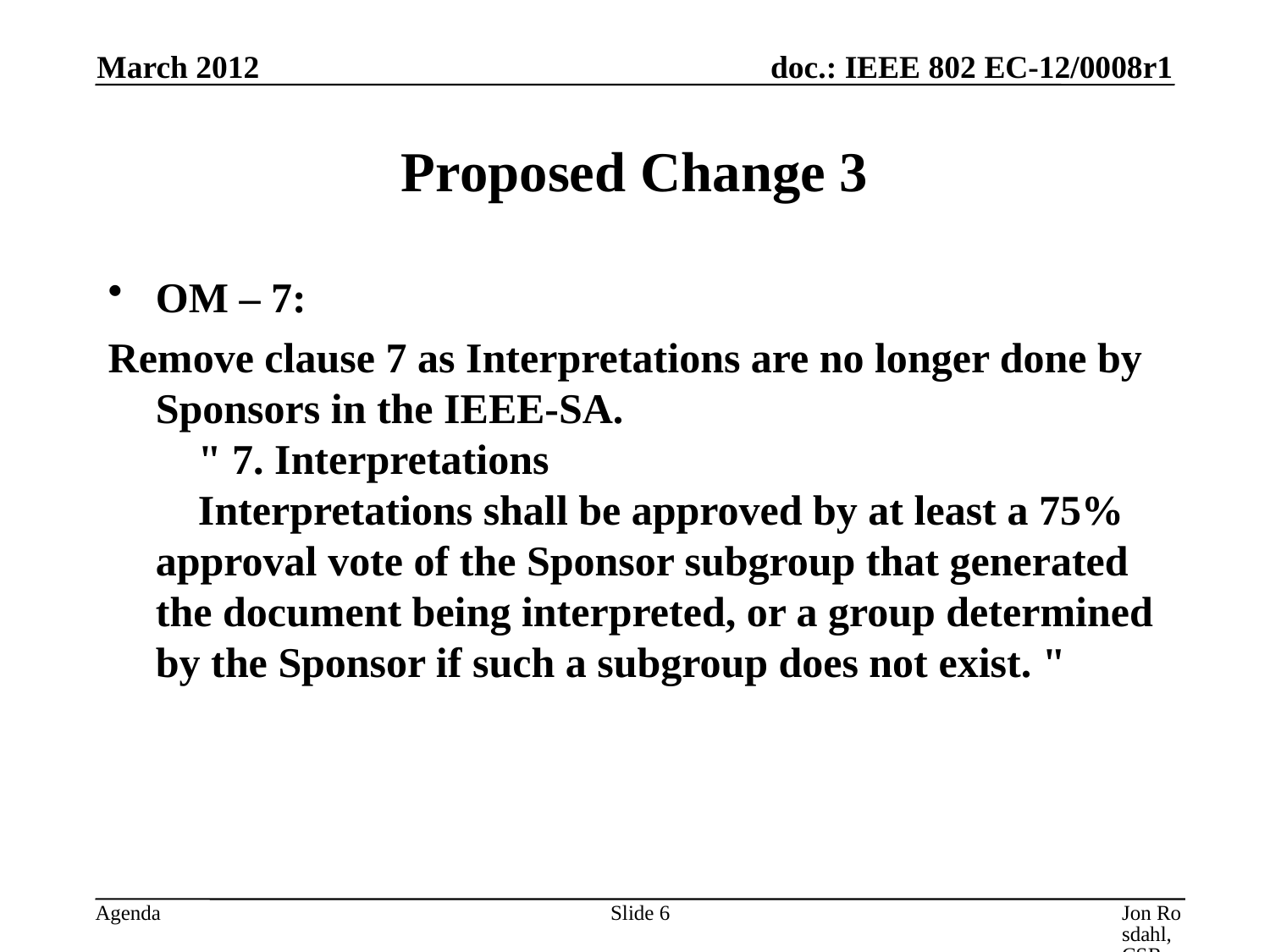

March 2012
# Proposed Change 3
OM – 7:
Remove clause 7 as Interpretations are no longer done by Sponsors in the IEEE-SA.
    " 7. Interpretations
    Interpretations shall be approved by at least a 75% approval vote of the Sponsor subgroup that generated the document being interpreted, or a group determined by the Sponsor if such a subgroup does not exist. "
Slide 6
Jon Rosdahl, CSR